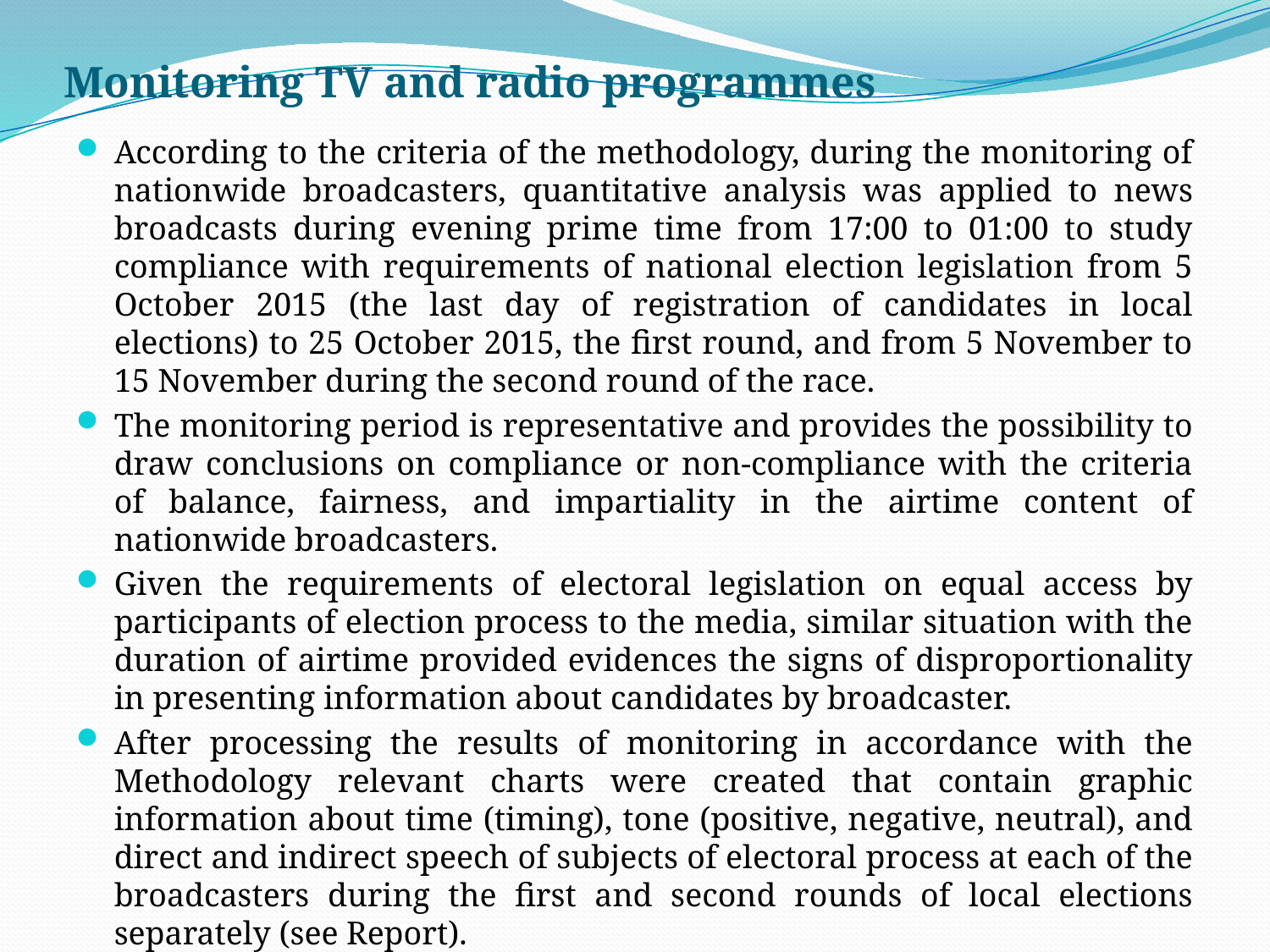

# Monitoring TV and radio programmes
According to the criteria of the methodology, during the monitoring of nationwide broadcasters, quantitative analysis was applied to news broadcasts during evening prime time from 17:00 to 01:00 to study compliance with requirements of national election legislation from 5 October 2015 (the last day of registration of candidates in local elections) to 25 October 2015, the first round, and from 5 November to 15 November during the second round of the race.
The monitoring period is representative and provides the possibility to draw conclusions on compliance or non-compliance with the criteria of balance, fairness, and impartiality in the airtime content of nationwide broadcasters.
Given the requirements of electoral legislation on equal access by participants of election process to the media, similar situation with the duration of airtime provided evidences the signs of disproportionality in presenting information about candidates by broadcaster.
After processing the results of monitoring in accordance with the Methodology relevant charts were created that contain graphic information about time (timing), tone (positive, negative, neutral), and direct and indirect speech of subjects of electoral process at each of the broadcasters during the first and second rounds of local elections separately (see Report).